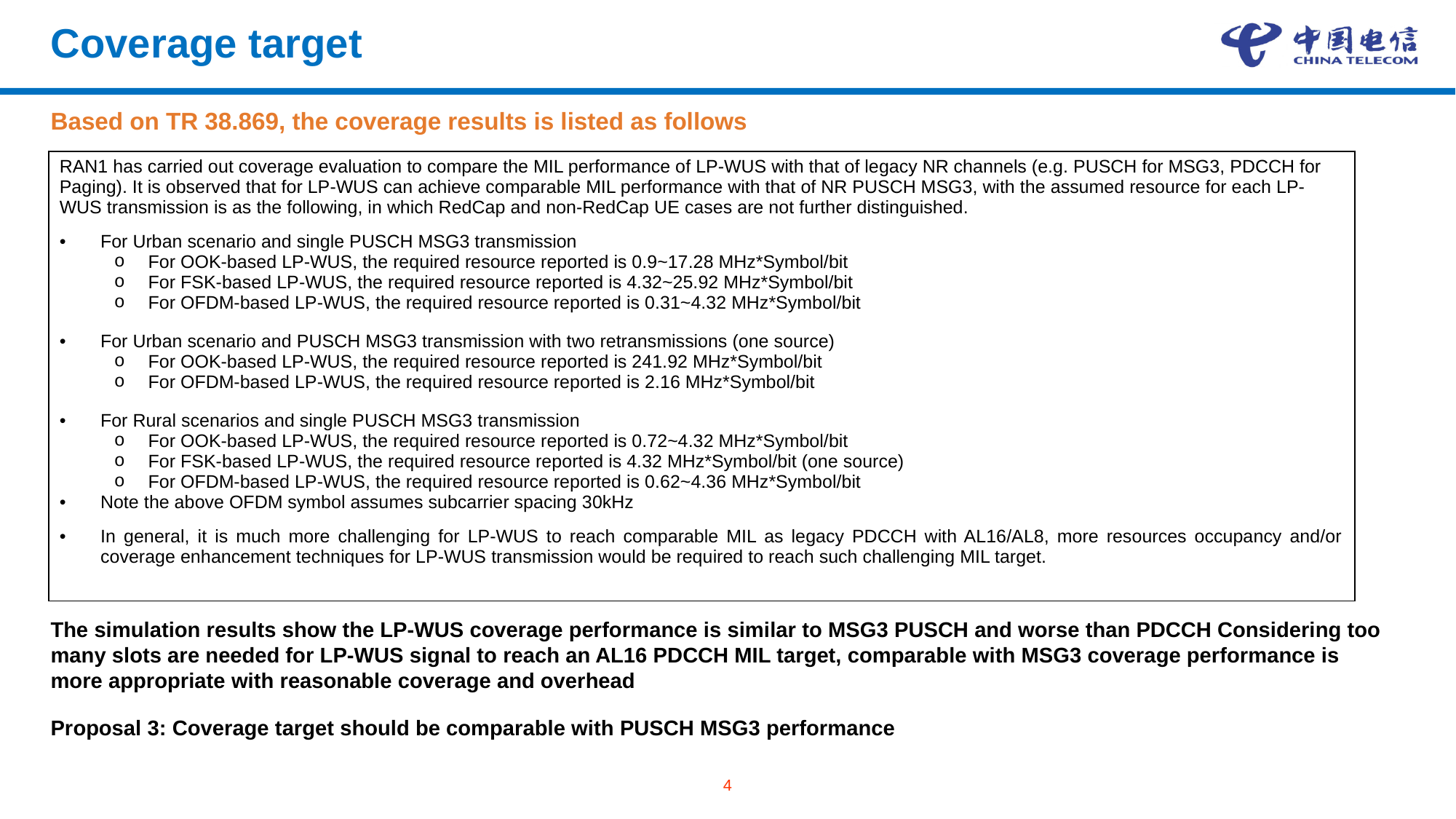

# Coverage target
Based on TR 38.869, the coverage results is listed as follows
| RAN1 has carried out coverage evaluation to compare the MIL performance of LP-WUS with that of legacy NR channels (e.g. PUSCH for MSG3, PDCCH for Paging). It is observed that for LP-WUS can achieve comparable MIL performance with that of NR PUSCH MSG3, with the assumed resource for each LP-WUS transmission is as the following, in which RedCap and non-RedCap UE cases are not further distinguished. For Urban scenario and single PUSCH MSG3 transmission For OOK-based LP-WUS, the required resource reported is 0.9~17.28 MHz\*Symbol/bit For FSK-based LP-WUS, the required resource reported is 4.32~25.92 MHz\*Symbol/bit For OFDM-based LP-WUS, the required resource reported is 0.31~4.32 MHz\*Symbol/bit For Urban scenario and PUSCH MSG3 transmission with two retransmissions (one source) For OOK-based LP-WUS, the required resource reported is 241.92 MHz\*Symbol/bit For OFDM-based LP-WUS, the required resource reported is 2.16 MHz\*Symbol/bit For Rural scenarios and single PUSCH MSG3 transmission For OOK-based LP-WUS, the required resource reported is 0.72~4.32 MHz\*Symbol/bit For FSK-based LP-WUS, the required resource reported is 4.32 MHz\*Symbol/bit (one source) For OFDM-based LP-WUS, the required resource reported is 0.62~4.36 MHz\*Symbol/bit Note the above OFDM symbol assumes subcarrier spacing 30kHz In general, it is much more challenging for LP-WUS to reach comparable MIL as legacy PDCCH with AL16/AL8, more resources occupancy and/or coverage enhancement techniques for LP-WUS transmission would be required to reach such challenging MIL target. |
| --- |
The simulation results show the LP-WUS coverage performance is similar to MSG3 PUSCH and worse than PDCCH Considering too many slots are needed for LP-WUS signal to reach an AL16 PDCCH MIL target, comparable with MSG3 coverage performance is more appropriate with reasonable coverage and overhead

Proposal 3: Coverage target should be comparable with PUSCH MSG3 performance
4